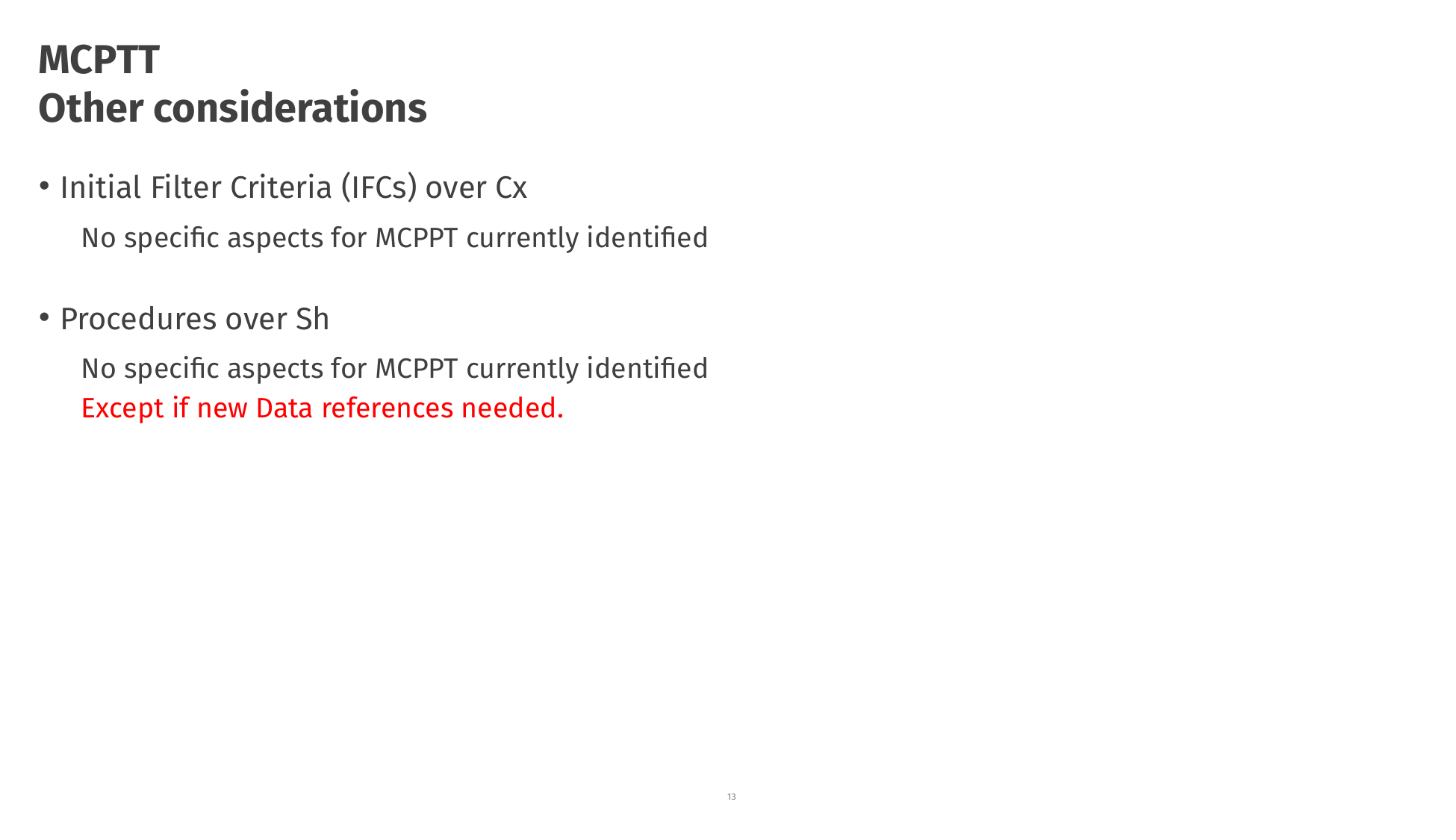

# MCPTT Other considerations
Initial Filter Criteria (IFCs) over Cx
No specific aspects for MCPPT currently identified

Procedures over Sh
No specific aspects for MCPPT currently identified
Except if new Data references needed.